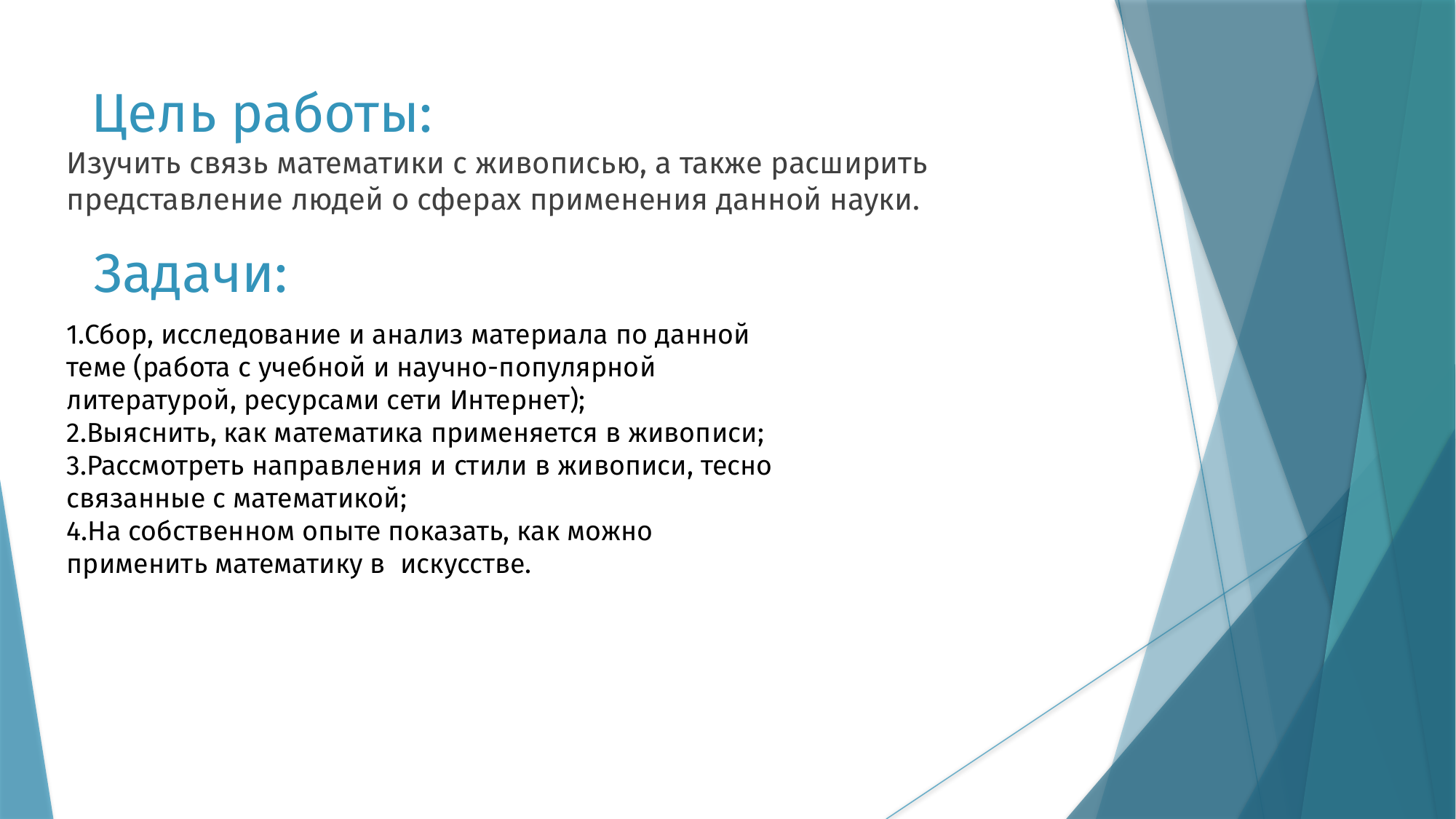

# Цель работы:
Изучить связь математики с живописью, а также расширить представление людей о сферах применения данной науки.
Задачи:
1.Сбор, исследование и анализ материала по данной теме (работа с учебной и научно-популярной литературой, ресурсами сети Интернет);
2.Выяснить, как математика применяется в живописи;
3.Рассмотреть направления и стили в живописи, тесно связанные с математикой;
4.На собственном опыте показать, как можно применить математику в  искусстве.